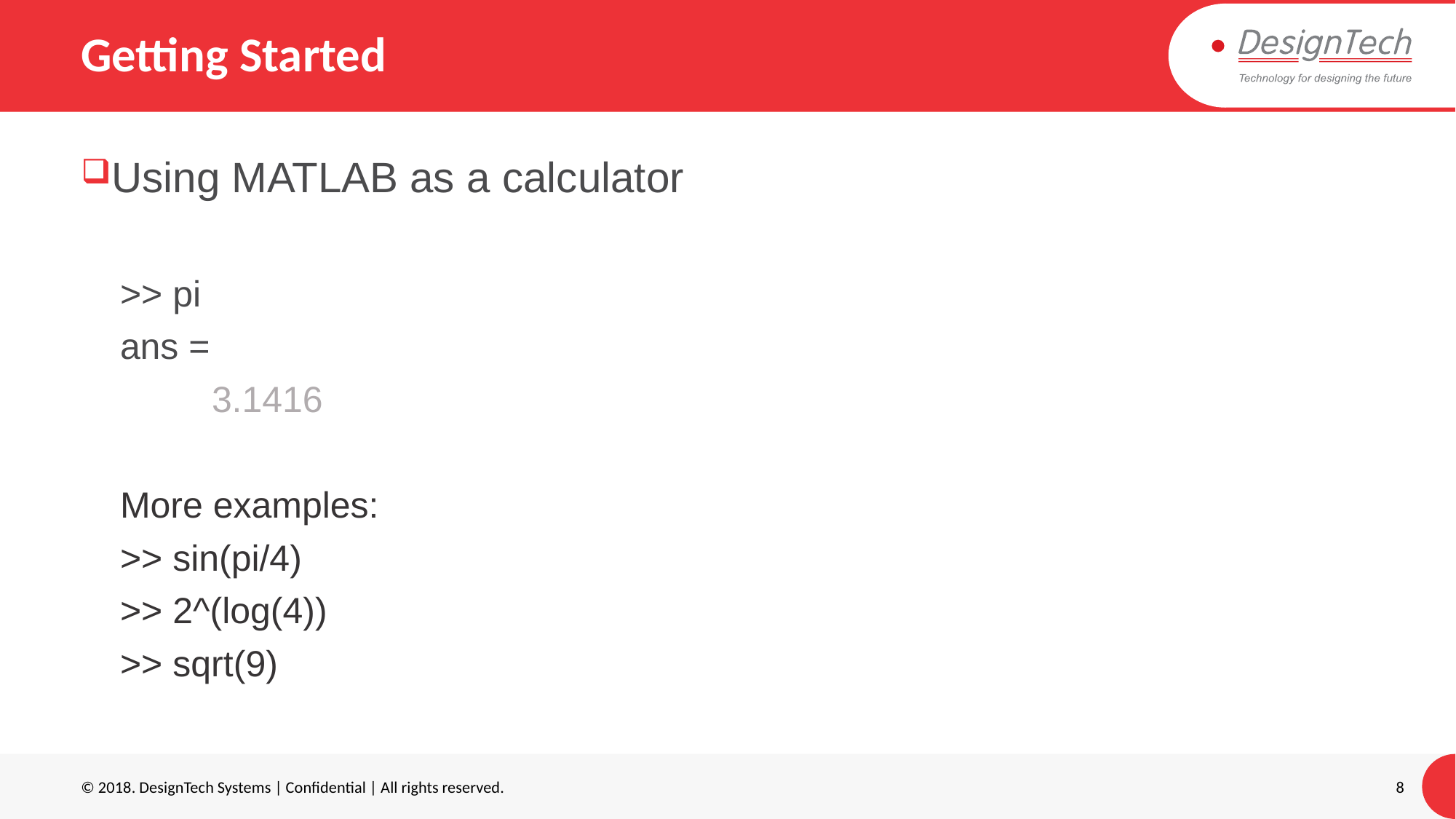

# Getting Started
Using MATLAB as a calculator

>> pi
ans =
         3.1416

More examples:
>> sin(pi/4)
>> 2^(log(4))
>> sqrt(9)
© 2018. DesignTech Systems | Confidential | All rights reserved.
8